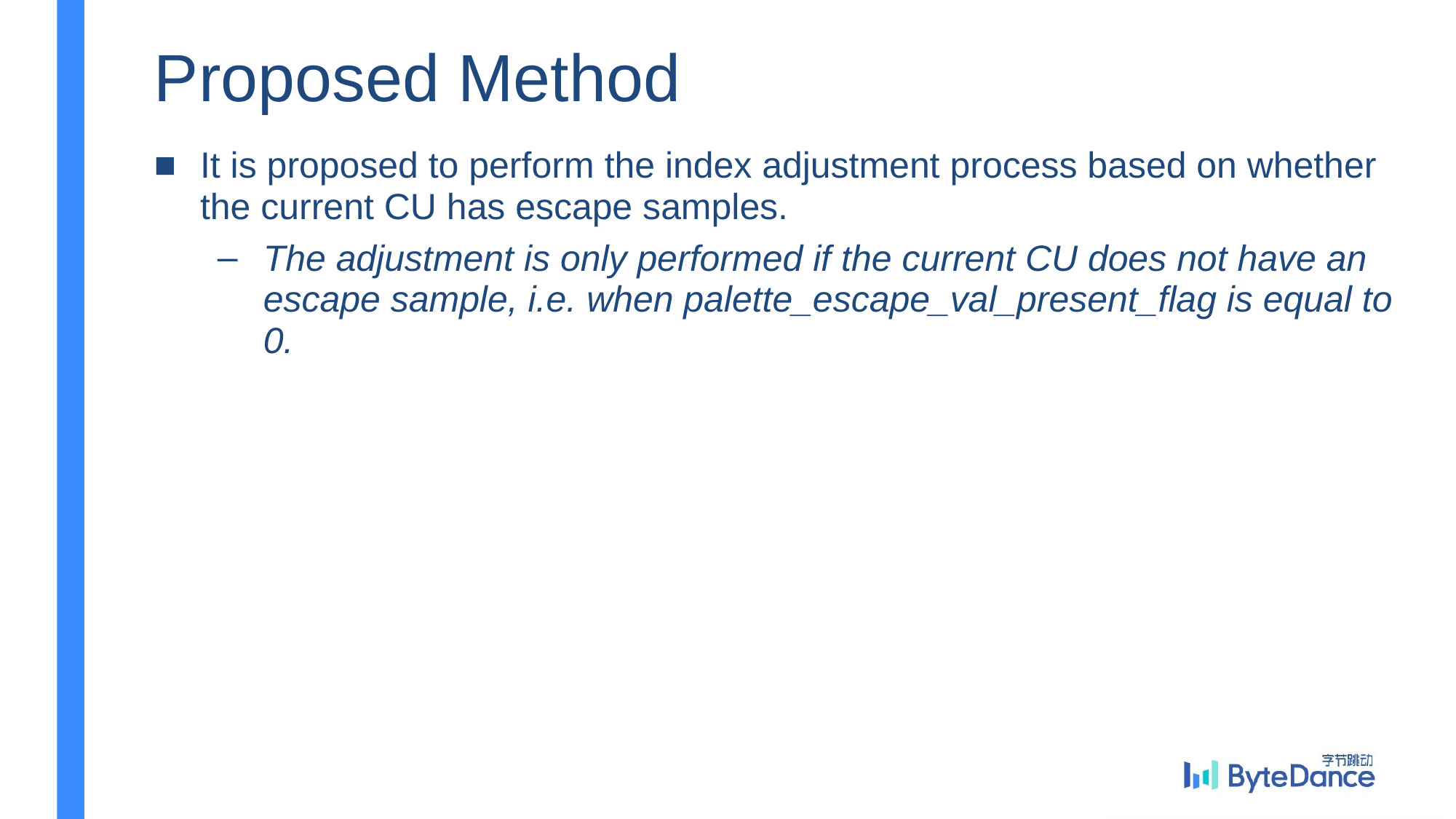

# Proposed Method
It is proposed to perform the index adjustment process based on whether the current CU has escape samples.
The adjustment is only performed if the current CU does not have an escape sample, i.e. when palette_escape_val_present_flag is equal to 0.